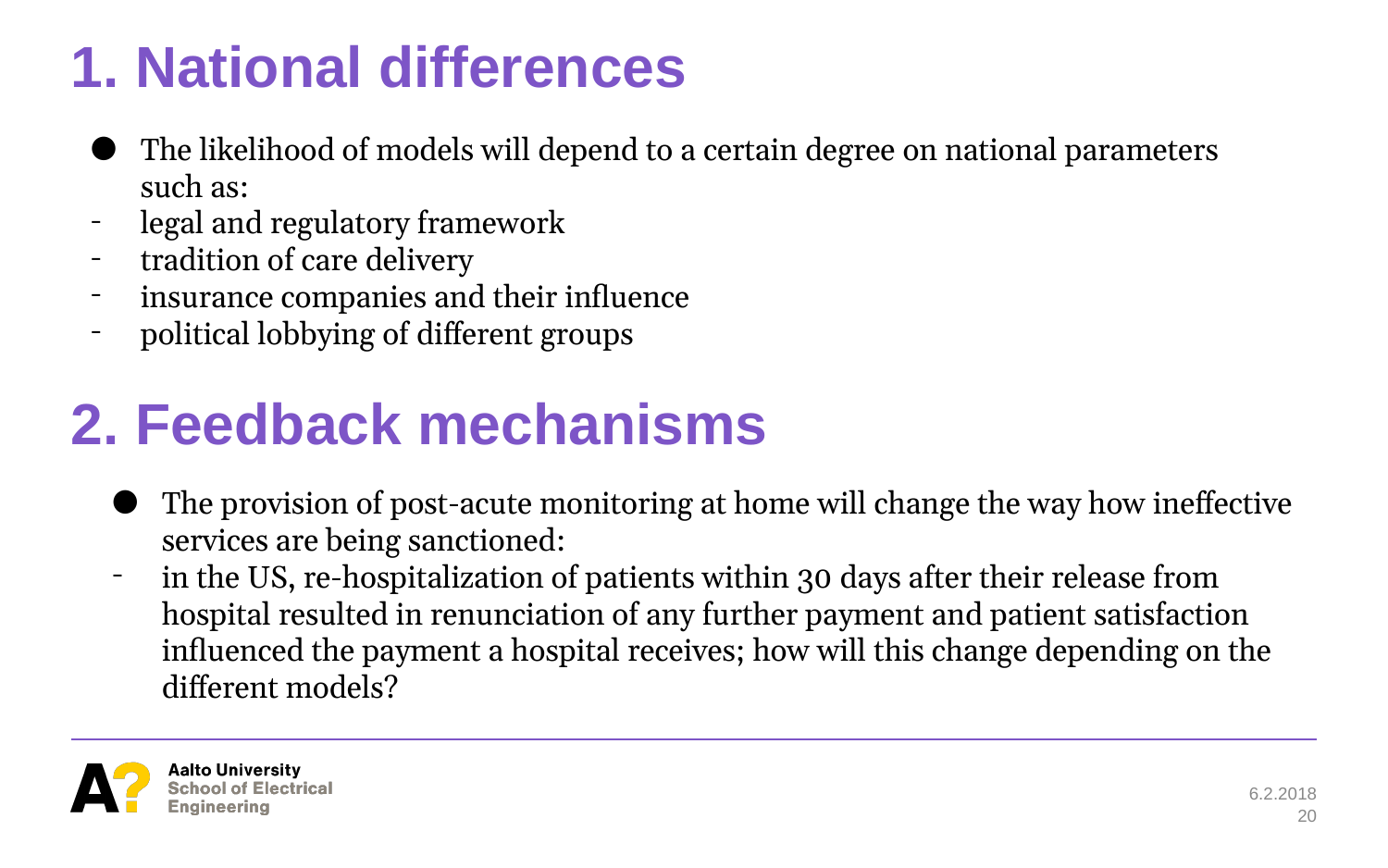

# 1. National differences
The likelihood of models will depend to a certain degree on national parameters such as:
legal and regulatory framework
tradition of care delivery
insurance companies and their influence
political lobbying of different groups
2. Feedback mechanisms
The provision of post-acute monitoring at home will change the way how ineffective services are being sanctioned:
in the US, re-hospitalization of patients within 30 days after their release from hospital resulted in renunciation of any further payment and patient satisfaction influenced the payment a hospital receives; how will this change depending on the different models?
6.2.2018
20